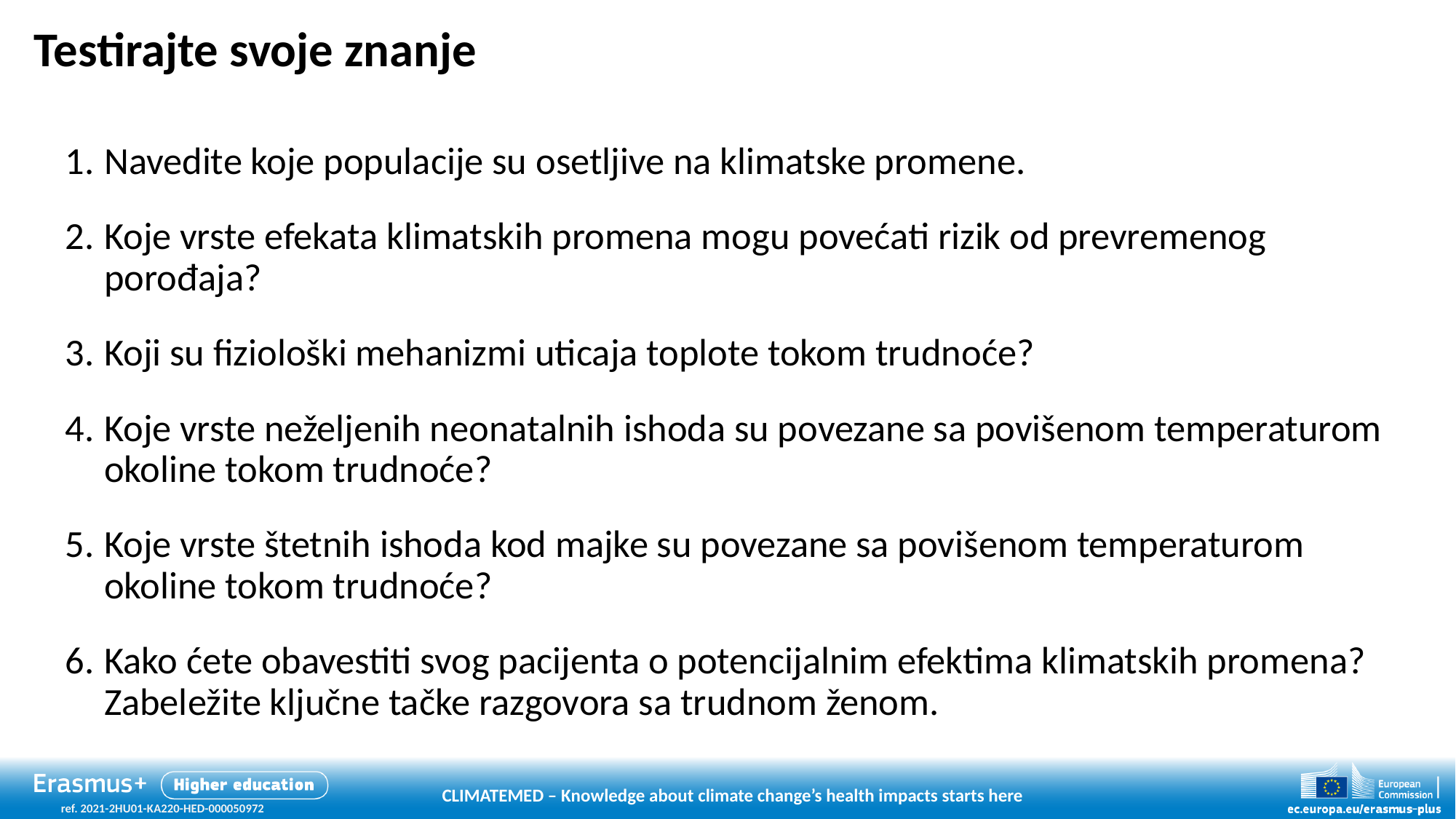

# Testirajte svoje znanje
Navedite koje populacije su osetljive na klimatske promene.
Koje vrste efekata klimatskih promena mogu povećati rizik od prevremenog porođaja?
Koji su fiziološki mehanizmi uticaja toplote tokom trudnoće?
Koje vrste neželjenih neonatalnih ishoda su povezane sa povišenom temperaturom okoline tokom trudnoće?
Koje vrste štetnih ishoda kod majke su povezane sa povišenom temperaturom okoline tokom trudnoće?
Kako ćete obavestiti svog pacijenta o potencijalnim efektima klimatskih promena? Zabeležite ključne tačke razgovora sa trudnom ženom.